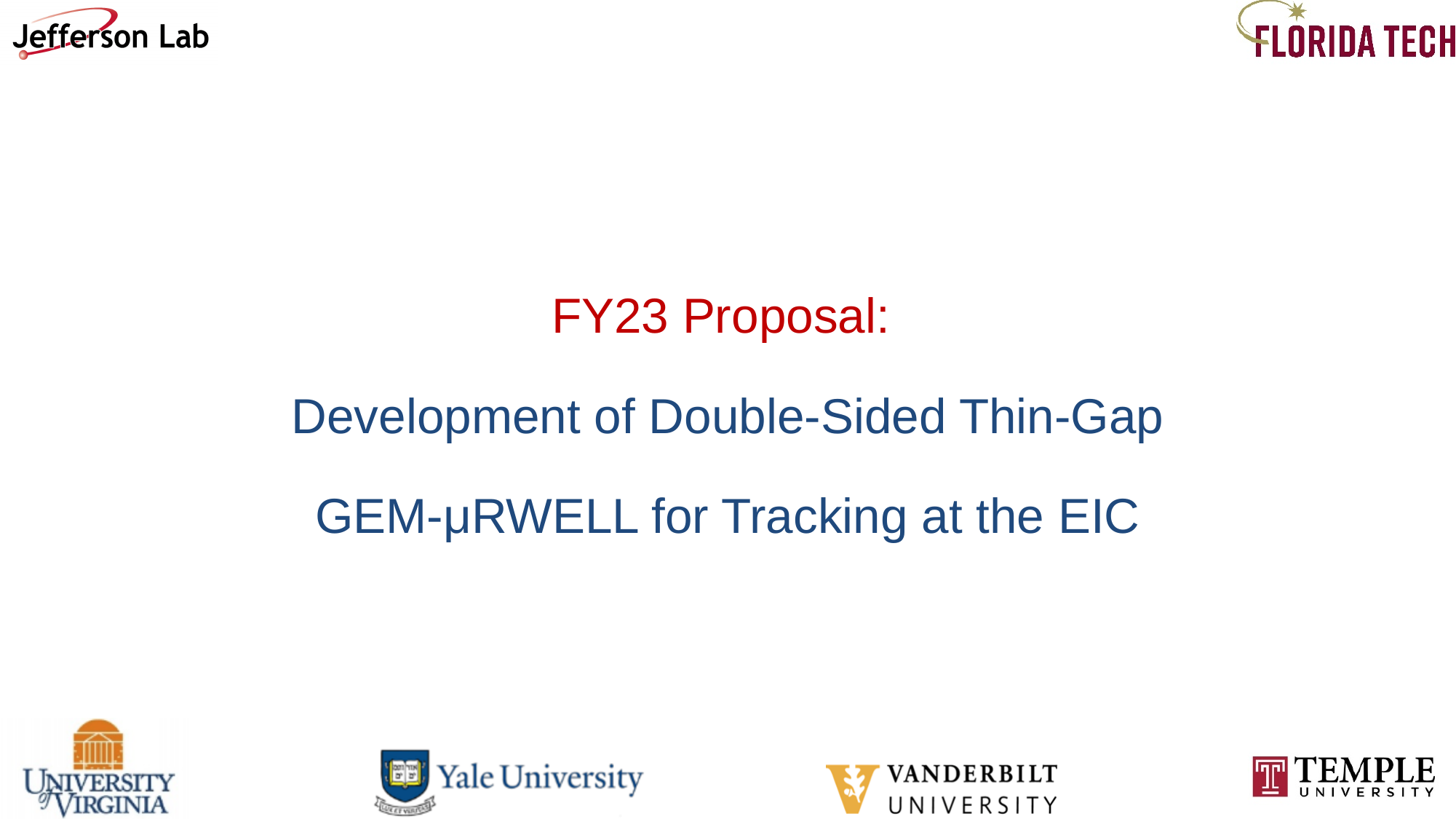

FY23 Proposal:
Development of Double-Sided Thin-Gap GEM-μRWELL for Tracking at the EIC